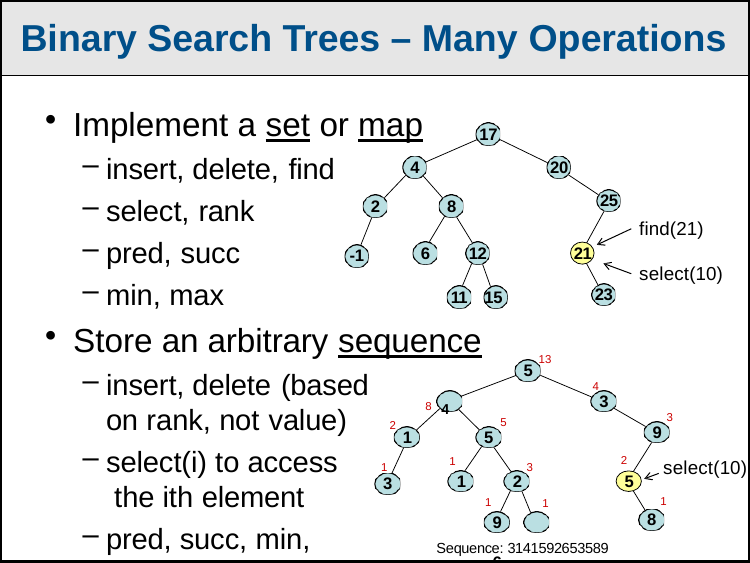

Binary Search Trees – Many Operations
Implement a set or map
17

insert, delete, find
select, rank
pred, succ
min, max
4
20

25

2
8

find(21)

6
12
21

-1

select(10)

23

11   15

Store an arbitrary sequence
13
5

insert, delete (based
on rank, not value)
select(i) to access  the ith element
pred, succ, min, max

4
8  4
3

3
5
2
9

1
5

2
5
1
select(10)
1
3
1
3
1	2
1
9	6

1
8

Sequence: 3141592653589